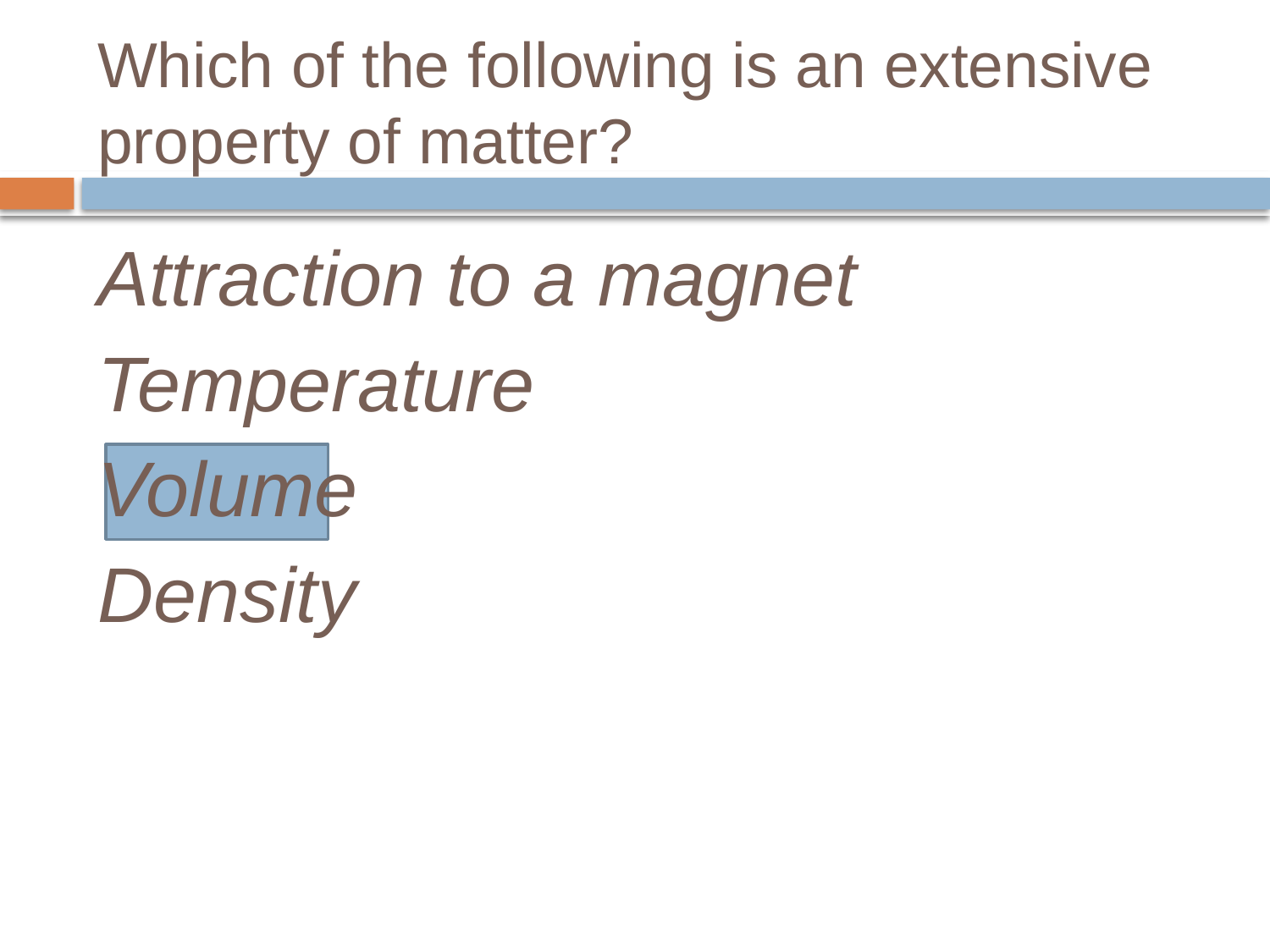

# Which of the following is an extensive property of matter?
Attraction to a magnet
Temperature
Volume
Density